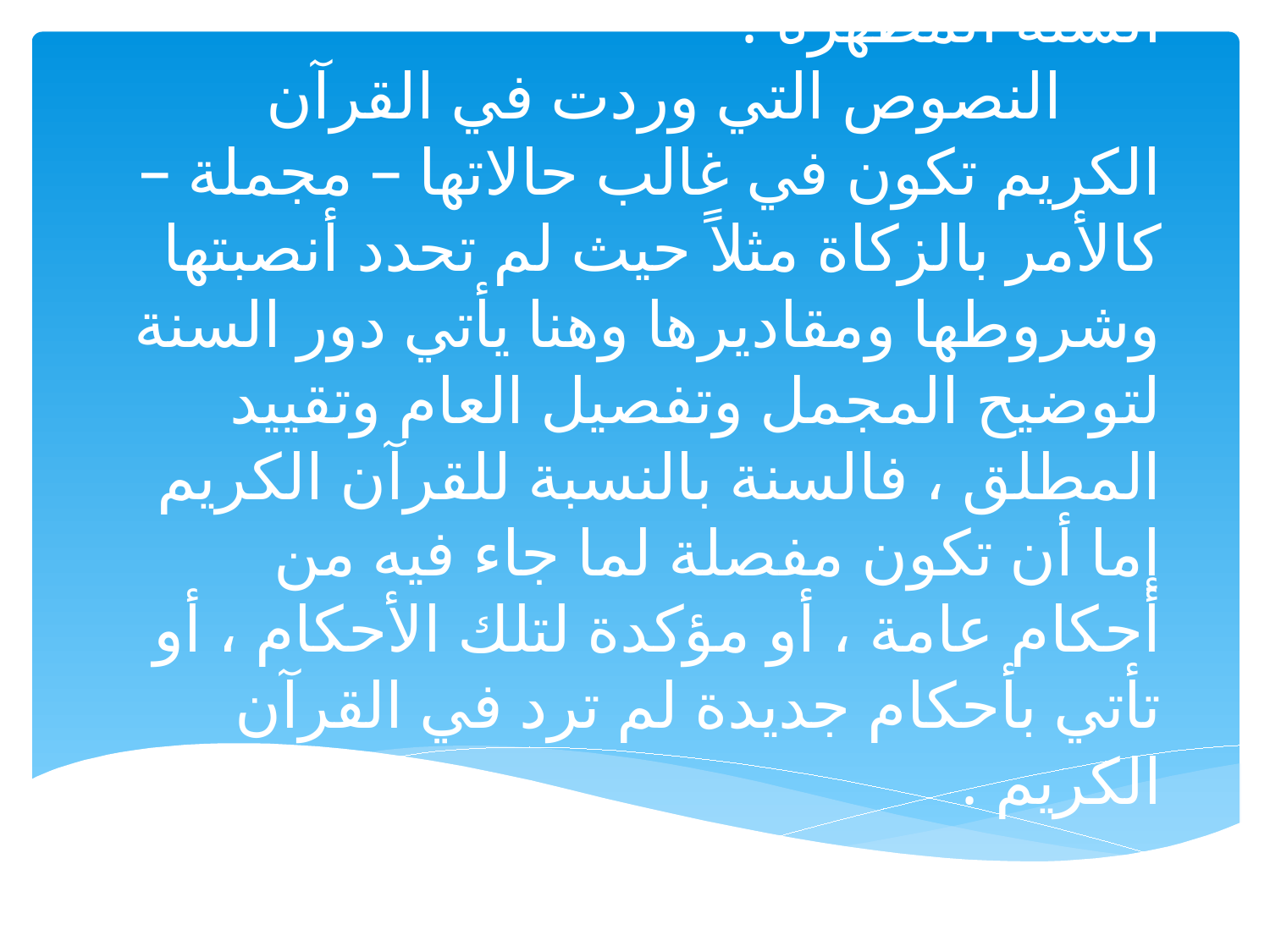

# المصدر الثاني : السنة المطهرة : النصوص التي وردت في القرآن الكريم تكون في غالب حالاتها – مجملة – كالأمر بالزكاة مثلاً حيث لم تحدد أنصبتها وشروطها ومقاديرها وهنا يأتي دور السنة لتوضيح المجمل وتفصيل العام وتقييد المطلق ، فالسنة بالنسبة للقرآن الكريم إما أن تكون مفصلة لما جاء فيه من أحكام عامة ، أو مؤكدة لتلك الأحكام ، أو تأتي بأحكام جديدة لم ترد في القرآن الكريم .